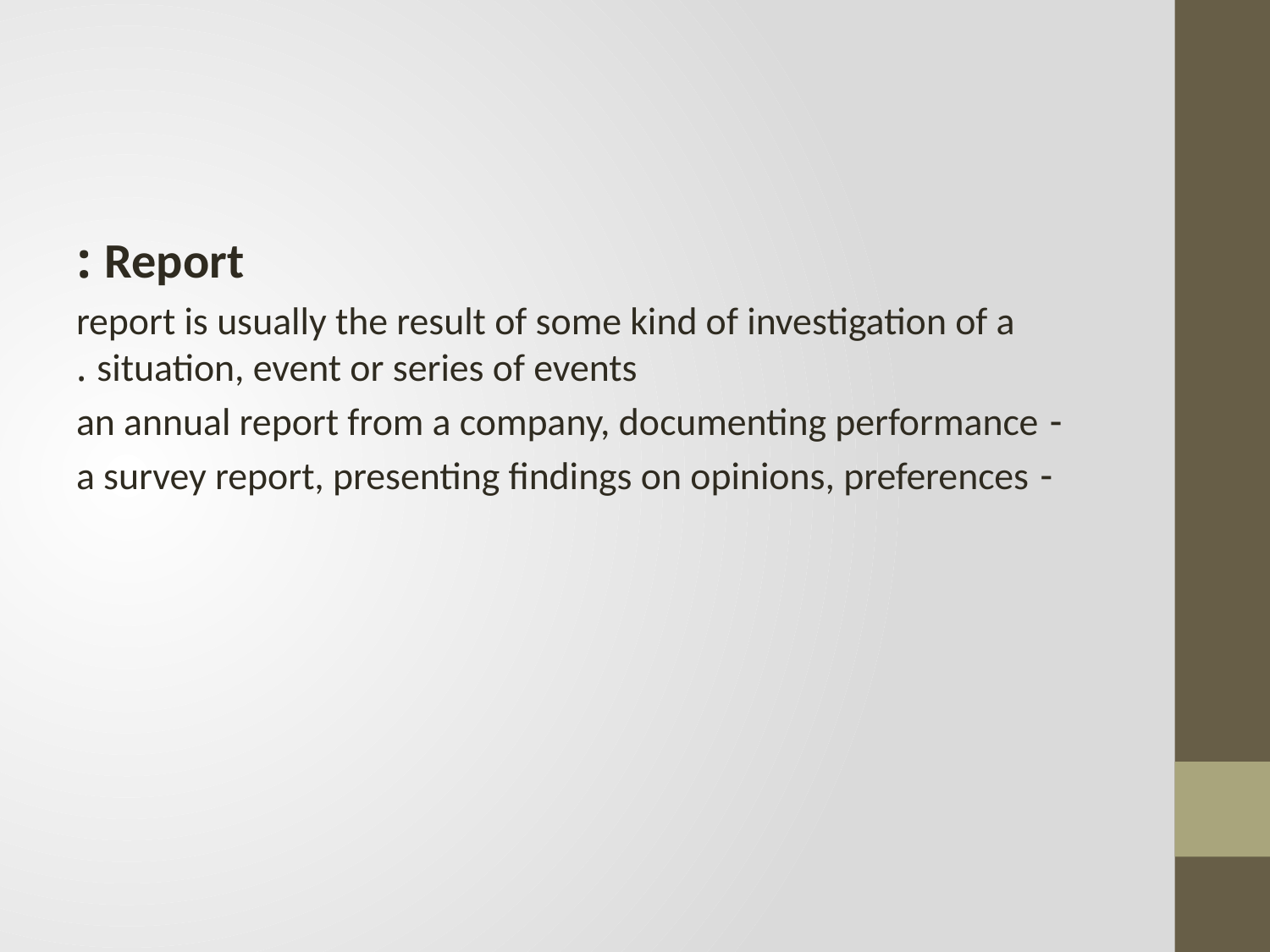

#
Report :
 report is usually the result of some kind of investigation of a situation, event or series of events .
- an annual report from a company, documenting performance
- a survey report, presenting findings on opinions, preferences